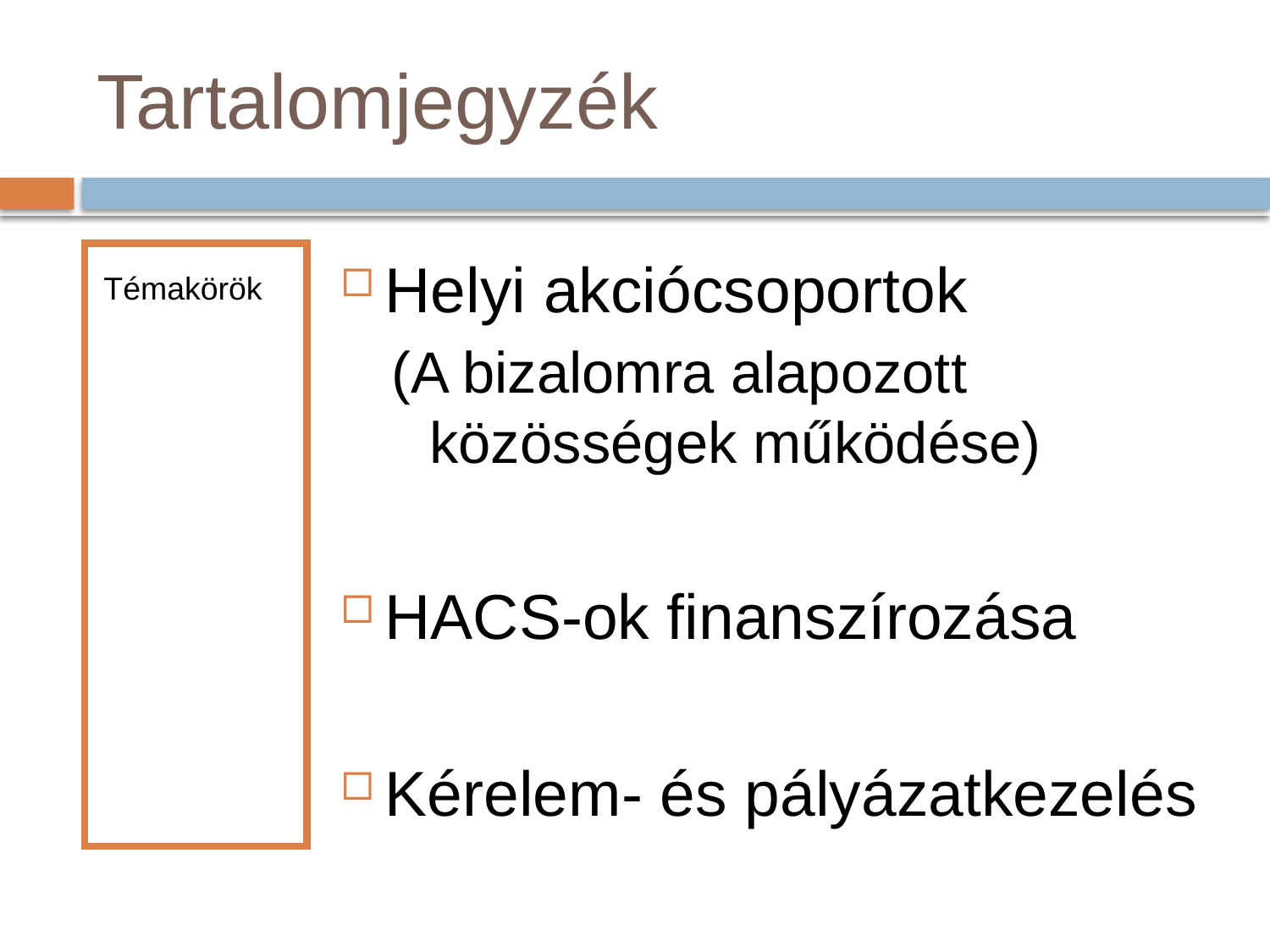

# Tartalomjegyzék
Témakörök
Helyi akciócsoportok
(A bizalomra alapozott közösségek működése)

HACS-ok finanszírozása

Kérelem- és pályázatkezelés